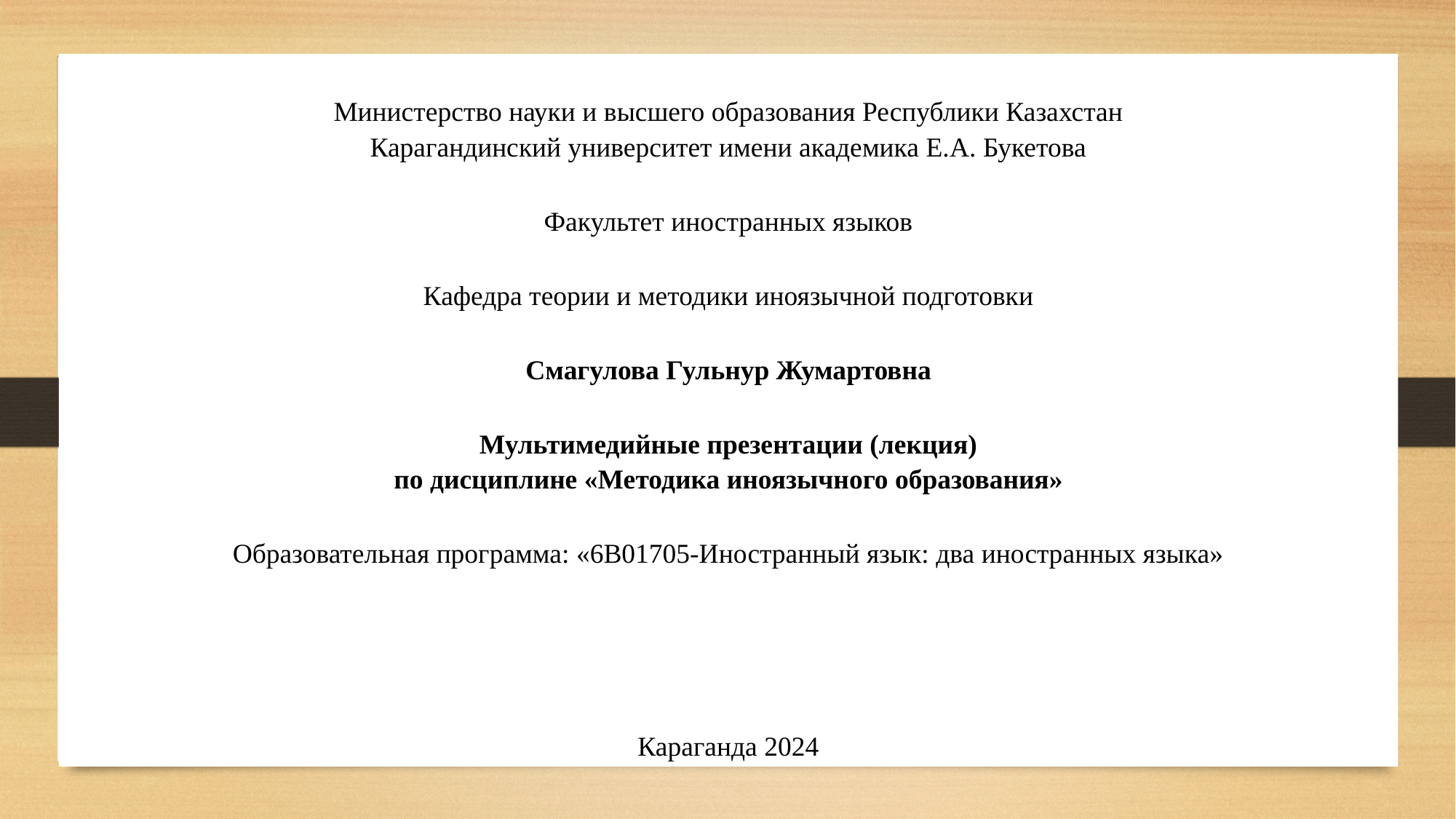

Министерство науки и высшего образования Республики Казахстан
Карагандинский университет имени академика Е.А. Букетова

Факультет иностранных языков

Кафедра теории и методики иноязычной подготовки

Смагулова Гульнур Жумартовна

Мультимедийные презентации (лекция)
по дисциплине «Методика иноязычного образования»

Образовательная программа: «6B01705-Иностранный язык: два иностранных языка»

Караганда 2024